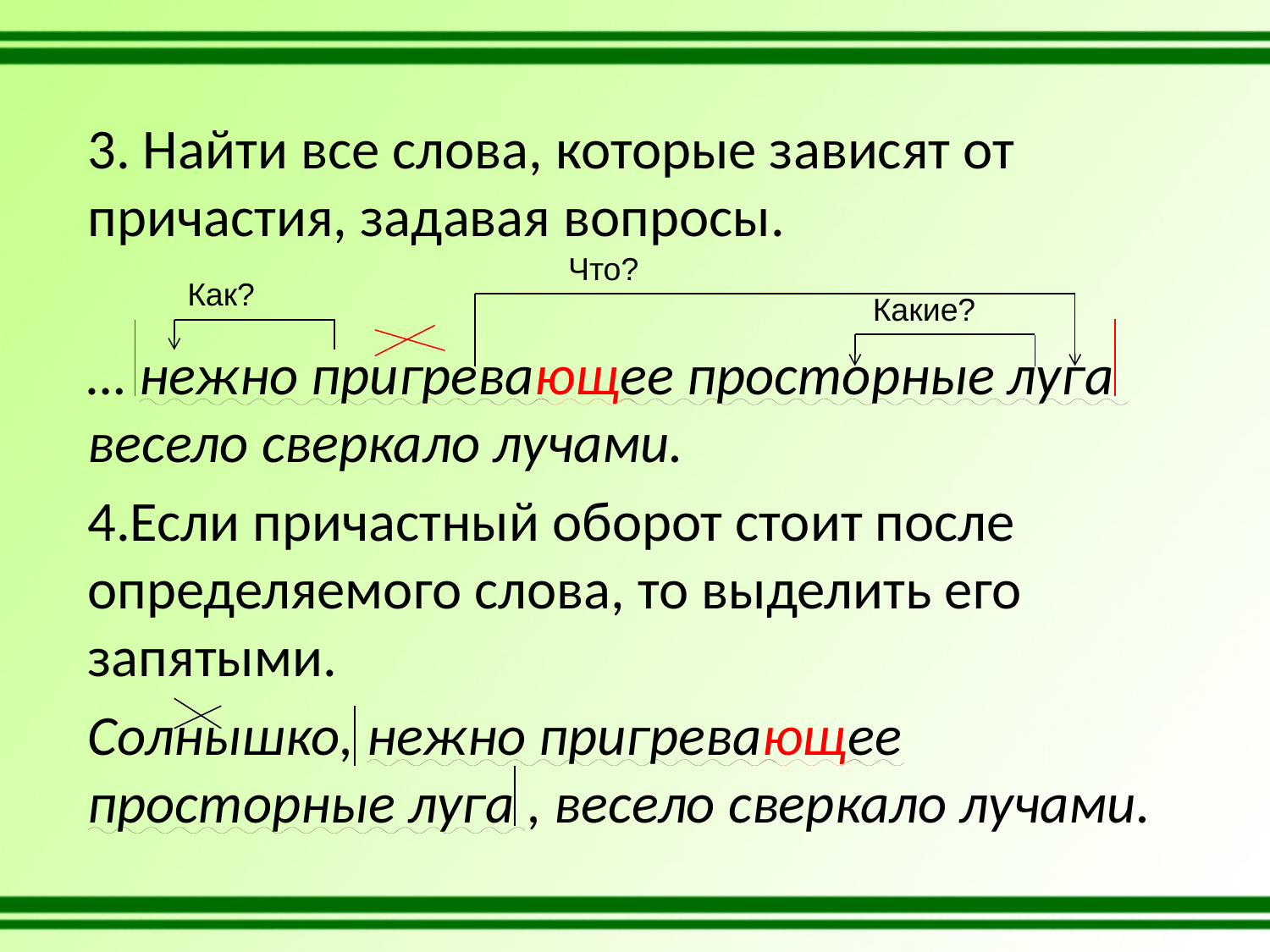

3. Найти все слова, которые зависят от причастия, задавая вопросы.

… нежно пригревающее просторные луга весело сверкало лучами.
4.Если причастный оборот стоит после определяемого слова, то выделить его запятыми.
Солнышко, нежно пригревающее просторные луга , весело сверкало лучами.

Что?
Как?
Какие?